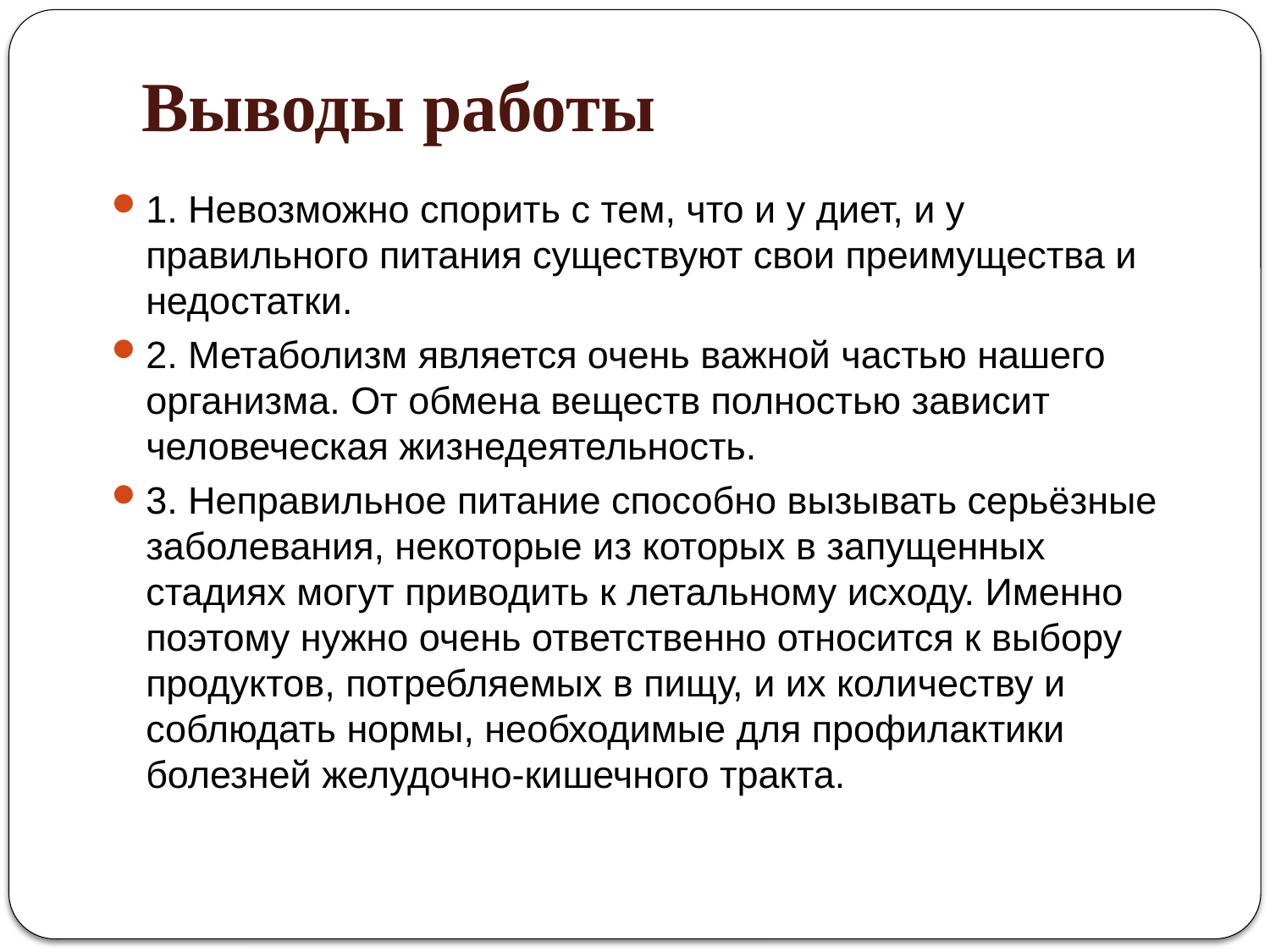

# Выводы работы
1. Невозможно спорить с тем, что и у диет, и у правильного питания существуют свои преимущества и недостатки.
2. Метаболизм является очень важной частью нашего организма. От обмена веществ полностью зависит человеческая жизнедеятельность.
3. Неправильное питание способно вызывать серьёзные заболевания, некоторые из которых в запущенных стадиях могут приводить к летальному исходу. Именно поэтому нужно очень ответственно относится к выбору продуктов, потребляемых в пищу, и их количеству и соблюдать нормы, необходимые для профилактики болезней желудочно-кишечного тракта.